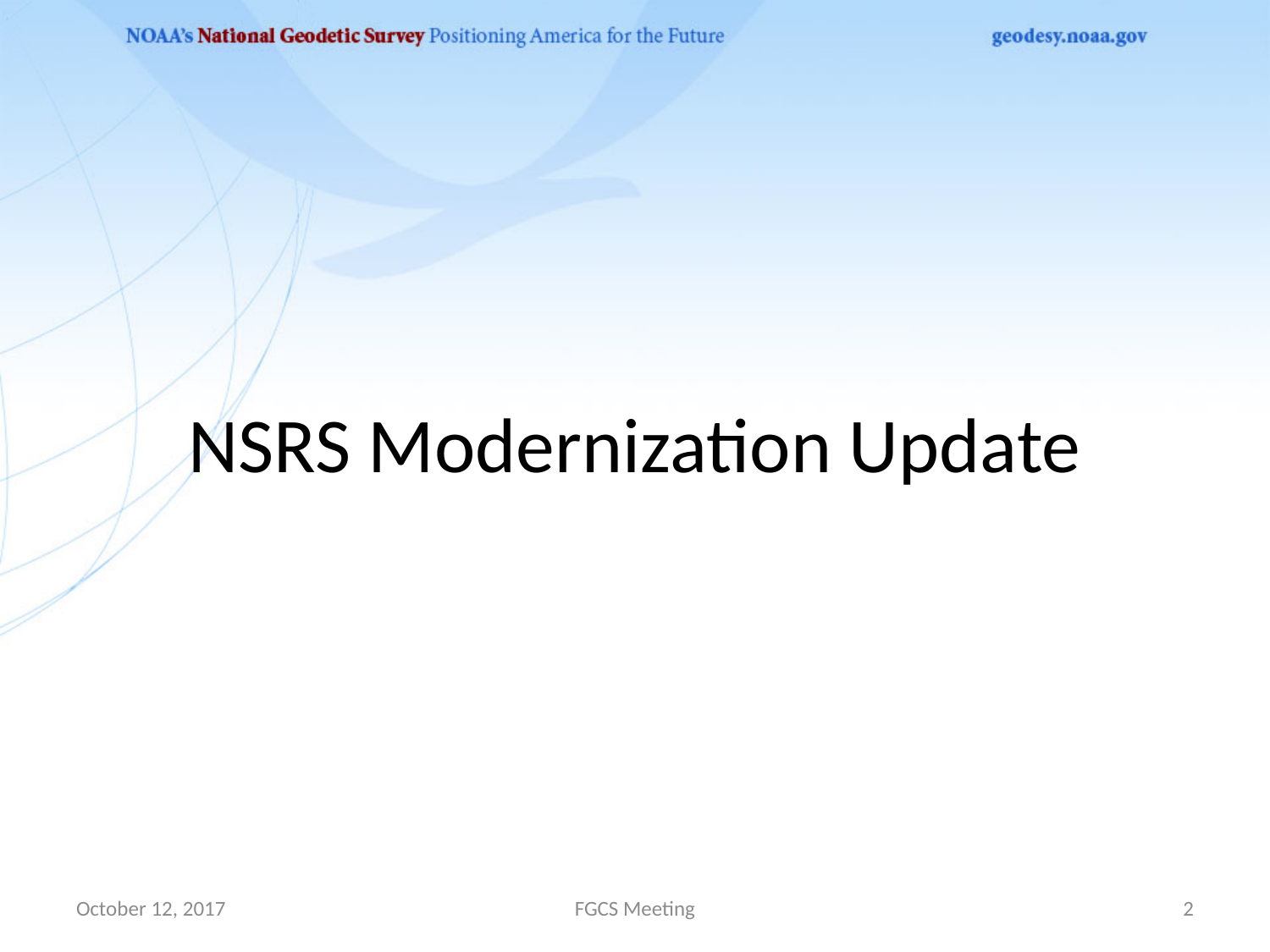

NSRS Modernization Update
October 12, 2017
FGCS Meeting
2